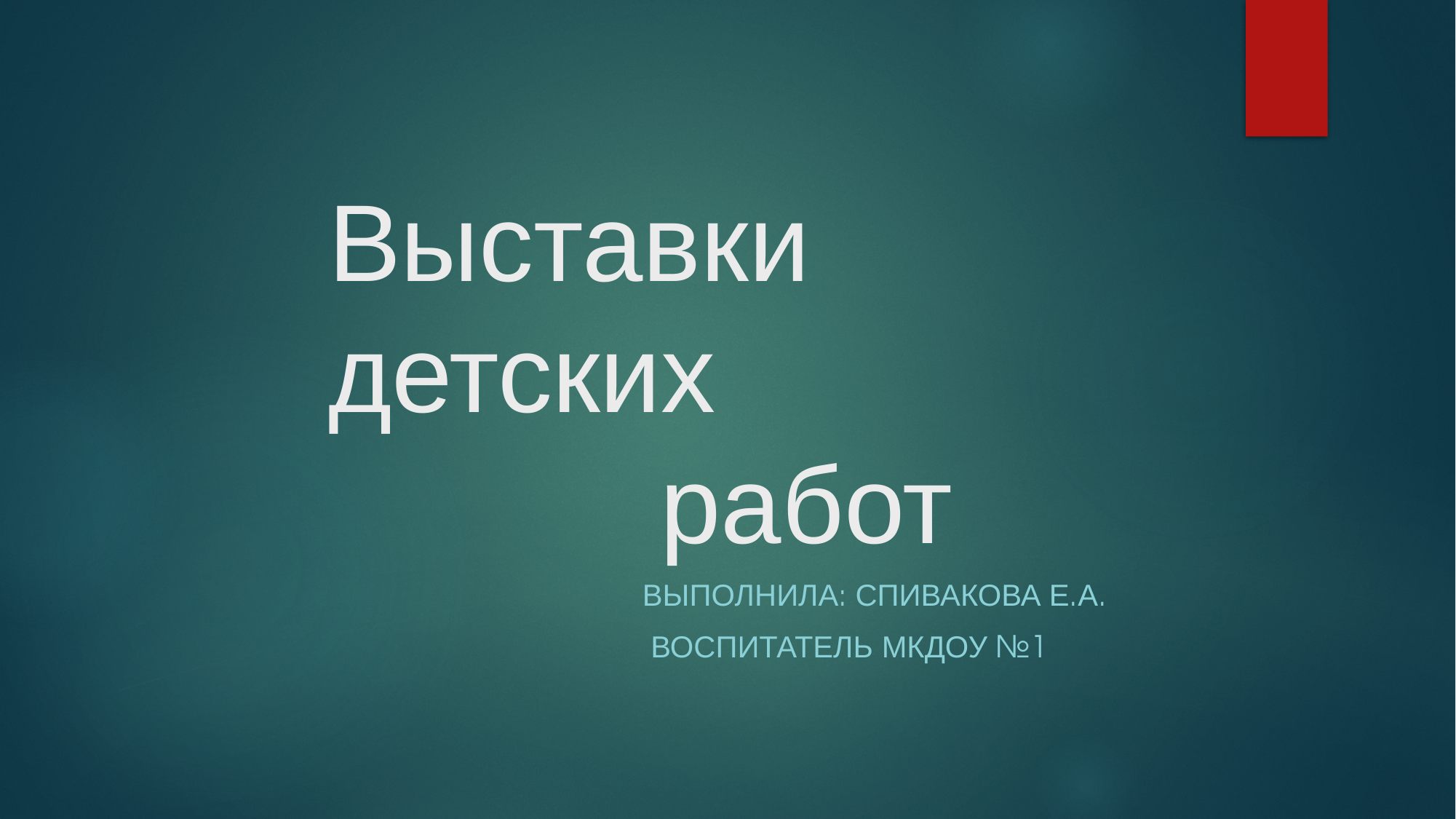

# Выставки детских работ
                                                           выполнила: спивакова е.а.
                                                            воспитатель мкдоу №1